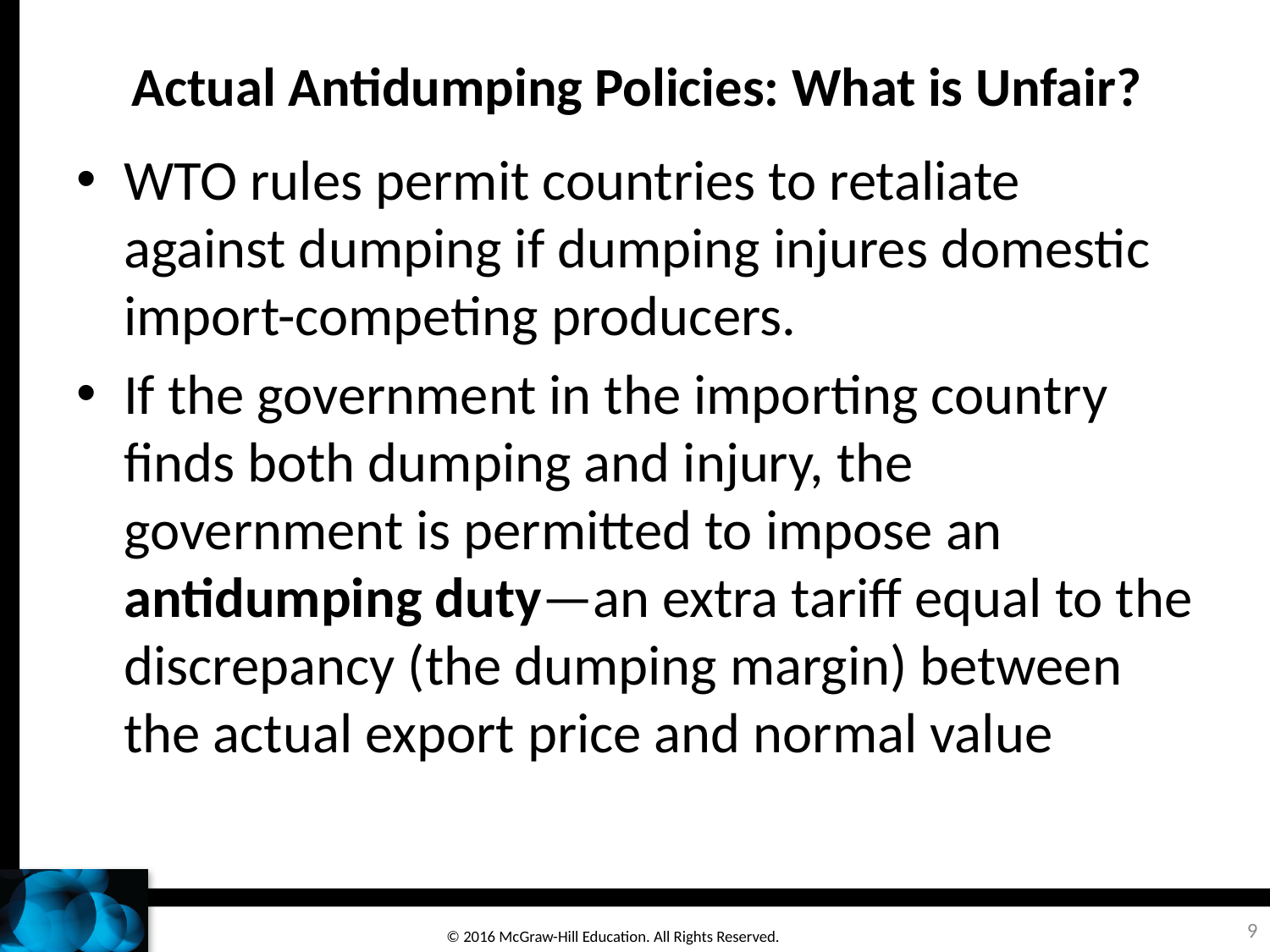

# Actual Antidumping Policies: What is Unfair?
WTO rules permit countries to retaliate against dumping if dumping injures domestic import-competing producers.
If the government in the importing country finds both dumping and injury, the government is permitted to impose an antidumping duty—an extra tariff equal to the discrepancy (the dumping margin) between the actual export price and normal value

9
© 2016 McGraw-Hill Education. All Rights Reserved.